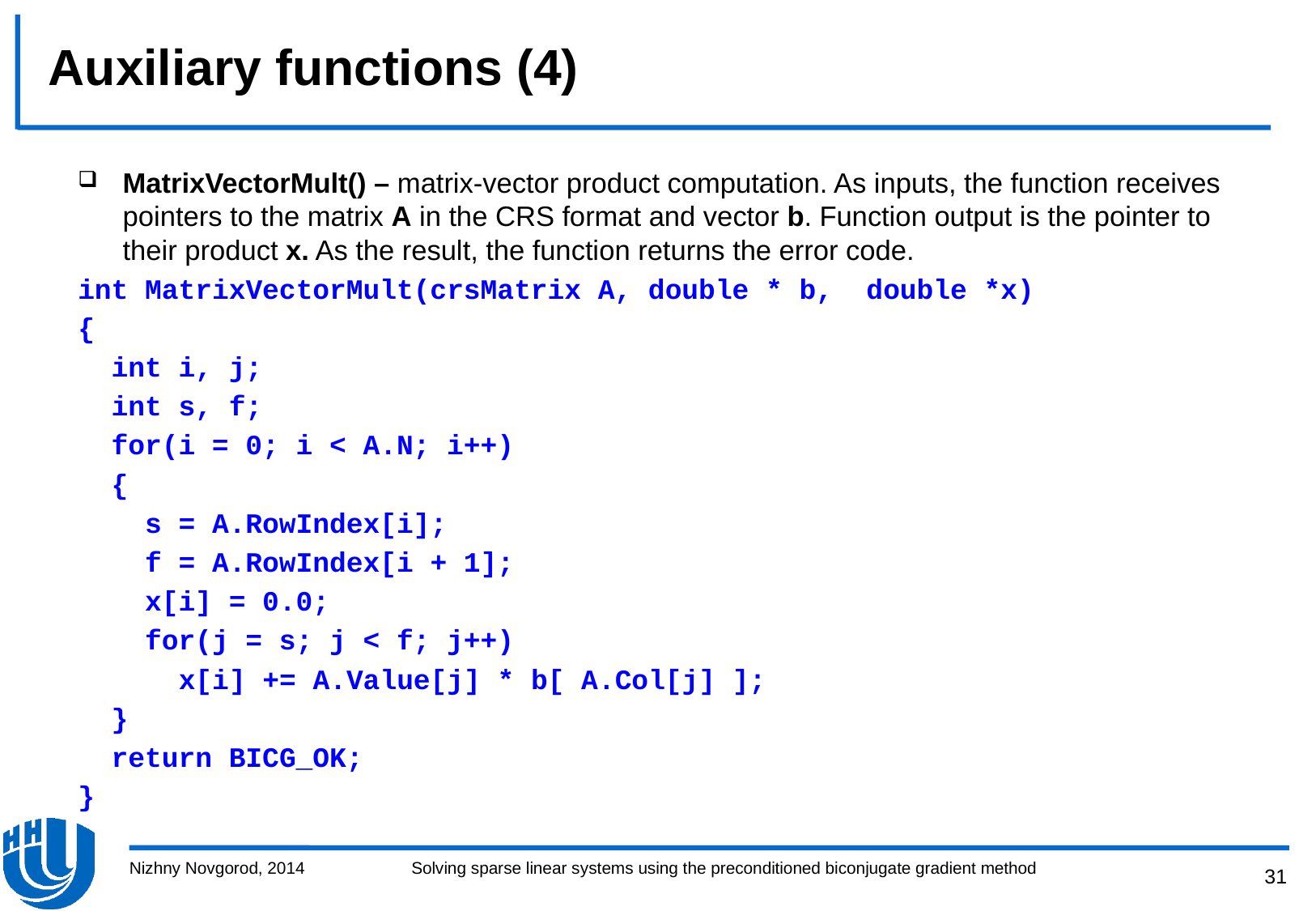

# Auxiliary functions (4)
MatrixVectorMult() – matrix-vector product computation. As inputs, the function receives pointers to the matrix A in the CRS format and vector b. Function output is the pointer to their product x. As the result, the function returns the error code.
int MatrixVectorMult(crsMatrix A, double * b,  double *x)
{
  int i, j;
  int s, f;
  for(i = 0; i < A.N; i++)
  {
    s = A.RowIndex[i];
    f = A.RowIndex[i + 1];
    x[i] = 0.0;
    for(j = s; j < f; j++)
      x[i] += A.Value[j] * b[ A.Col[j] ];
  }
  return BICG_OK;
}

Nizhny Novgorod, 2014
Solving sparse linear systems using the preconditioned biconjugate gradient method